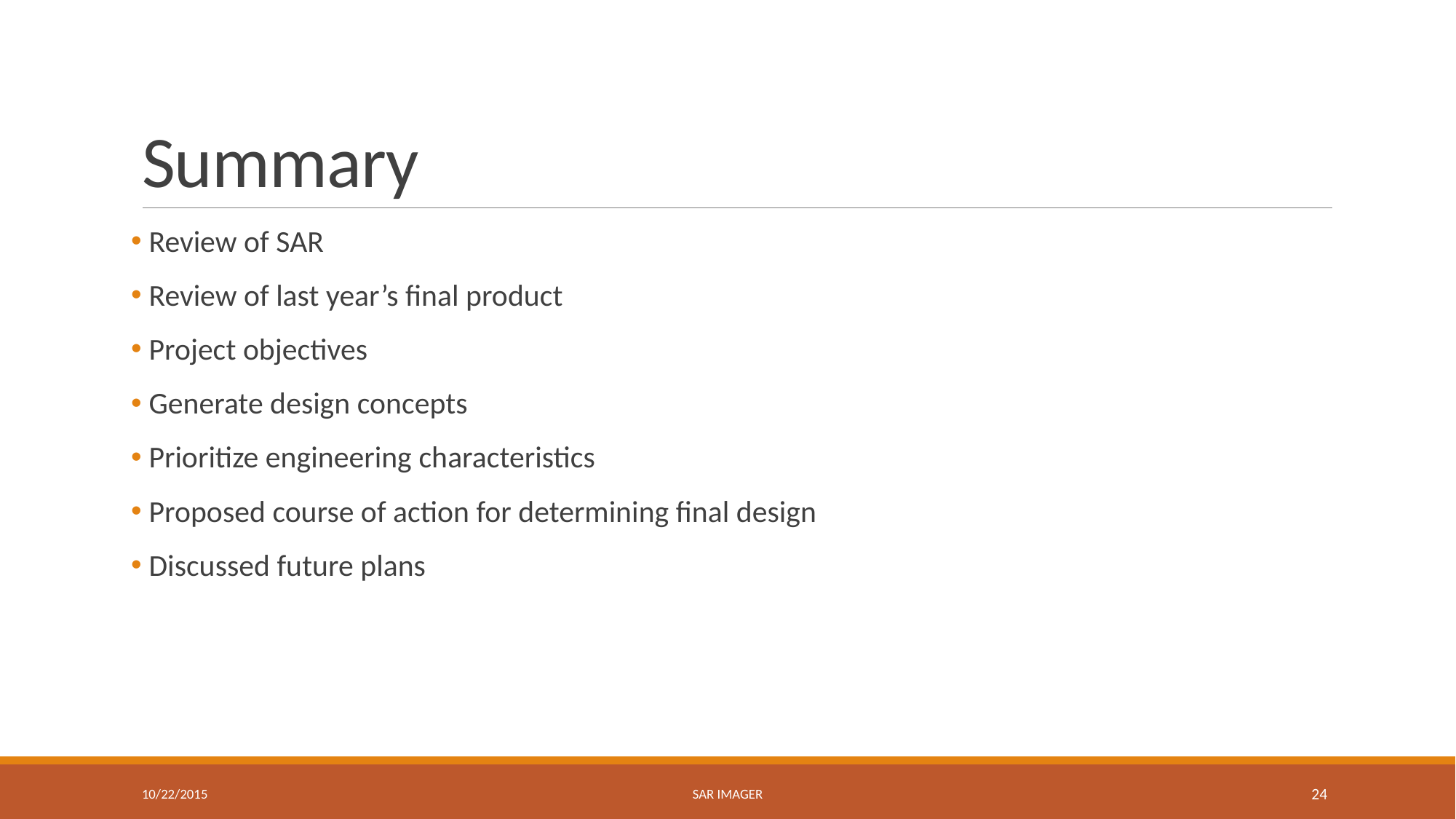

# Summary
 Review of SAR
 Review of last year’s final product
 Project objectives
 Generate design concepts
 Prioritize engineering characteristics
 Proposed course of action for determining final design
 Discussed future plans

10/22/2015
SAR Imager
24